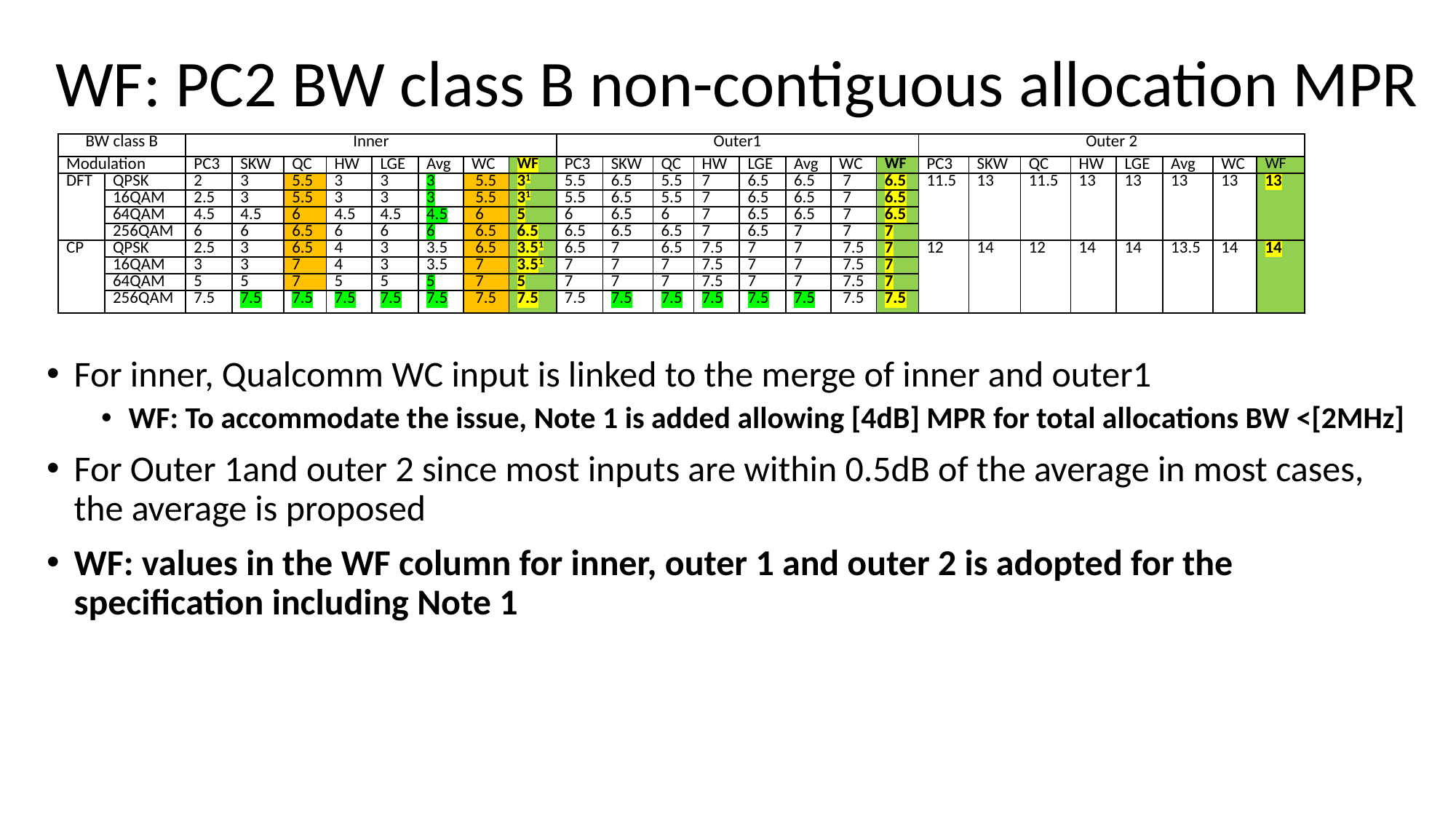

# WF: PC2 BW class B non-contiguous allocation MPR
| BW class B |  | Inner |  |  |  |  |  |  |  | Outer1 |  |  |  |  |  |  |  | Outer 2 |  |  |  |  |  |  |  |
| --- | --- | --- | --- | --- | --- | --- | --- | --- | --- | --- | --- | --- | --- | --- | --- | --- | --- | --- | --- | --- | --- | --- | --- | --- | --- |
| Modulation |  | PC3 | SKW | QC | HW | LGE | Avg | WC | WF | PC3 | SKW | QC | HW | LGE | Avg | WC | WF | PC3 | SKW | QC | HW | LGE | Avg | WC | WF |
| DFT | QPSK | 2 | 3 | 5.5 | 3 | 3 | 3 | 5.5 | 31 | 5.5 | 6.5 | 5.5 | 7 | 6.5 | 6.5 | 7 | 6.5 | 11.5 | 13 | 11.5 | 13 | 13 | 13 | 13 | 13 |
|  | 16QAM | 2.5 | 3 | 5.5 | 3 | 3 | 3 | 5.5 | 31 | 5.5 | 6.5 | 5.5 | 7 | 6.5 | 6.5 | 7 | 6.5 |  |  |  |  |  |  |  |  |
|  | 64QAM | 4.5 | 4.5 | 6 | 4.5 | 4.5 | 4.5 | 6 | 5 | 6 | 6.5 | 6 | 7 | 6.5 | 6.5 | 7 | 6.5 |  |  |  |  |  |  |  |  |
|  | 256QAM | 6 | 6 | 6.5 | 6 | 6 | 6 | 6.5 | 6.5 | 6.5 | 6.5 | 6.5 | 7 | 6.5 | 7 | 7 | 7 |  |  |  |  |  |  |  |  |
| CP | QPSK | 2.5 | 3 | 6.5 | 4 | 3 | 3.5 | 6.5 | 3.51 | 6.5 | 7 | 6.5 | 7.5 | 7 | 7 | 7.5 | 7 | 12 | 14 | 12 | 14 | 14 | 13.5 | 14 | 14 |
|  | 16QAM | 3 | 3 | 7 | 4 | 3 | 3.5 | 7 | 3.51 | 7 | 7 | 7 | 7.5 | 7 | 7 | 7.5 | 7 |  |  |  |  |  |  |  |  |
|  | 64QAM | 5 | 5 | 7 | 5 | 5 | 5 | 7 | 5 | 7 | 7 | 7 | 7.5 | 7 | 7 | 7.5 | 7 |  |  |  |  |  |  |  |  |
|  | 256QAM | 7.5 | 7.5 | 7.5 | 7.5 | 7.5 | 7.5 | 7.5 | 7.5 | 7.5 | 7.5 | 7.5 | 7.5 | 7.5 | 7.5 | 7.5 | 7.5 |  |  |  |  |  |  |  |  |
For inner, Qualcomm WC input is linked to the merge of inner and outer1
WF: To accommodate the issue, Note 1 is added allowing [4dB] MPR for total allocations BW <[2MHz]
For Outer 1and outer 2 since most inputs are within 0.5dB of the average in most cases, the average is proposed
WF: values in the WF column for inner, outer 1 and outer 2 is adopted for the specification including Note 1